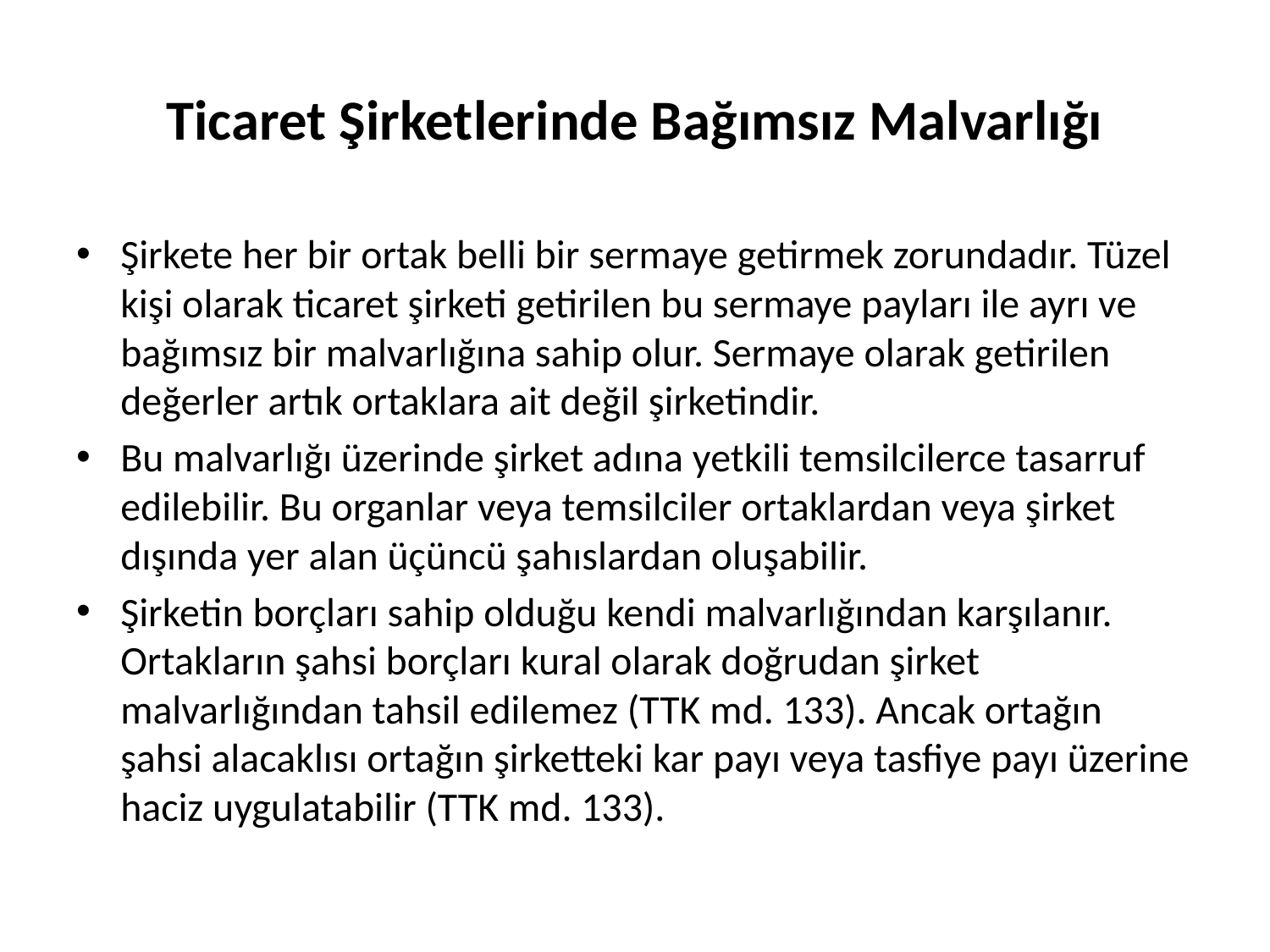

# Ticaret Şirketlerinde Bağımsız Malvarlığı
Şirkete her bir ortak belli bir sermaye getirmek zorundadır. Tüzel kişi olarak ticaret şirketi getirilen bu sermaye payları ile ayrı ve bağımsız bir malvarlığına sahip olur. Sermaye olarak getirilen değerler artık ortaklara ait değil şirketindir.
Bu malvarlığı üzerinde şirket adına yetkili temsilcilerce tasarruf edilebilir. Bu organlar veya temsilciler ortaklardan veya şirket dışında yer alan üçüncü şahıslardan oluşabilir.
Şirketin borçları sahip olduğu kendi malvarlığından karşılanır. Ortakların şahsi borçları kural olarak doğrudan şirket malvarlığından tahsil edilemez (TTK md. 133). Ancak ortağın şahsi alacaklısı ortağın şirketteki kar payı veya tasfiye payı üzerine haciz uygulatabilir (TTK md. 133).